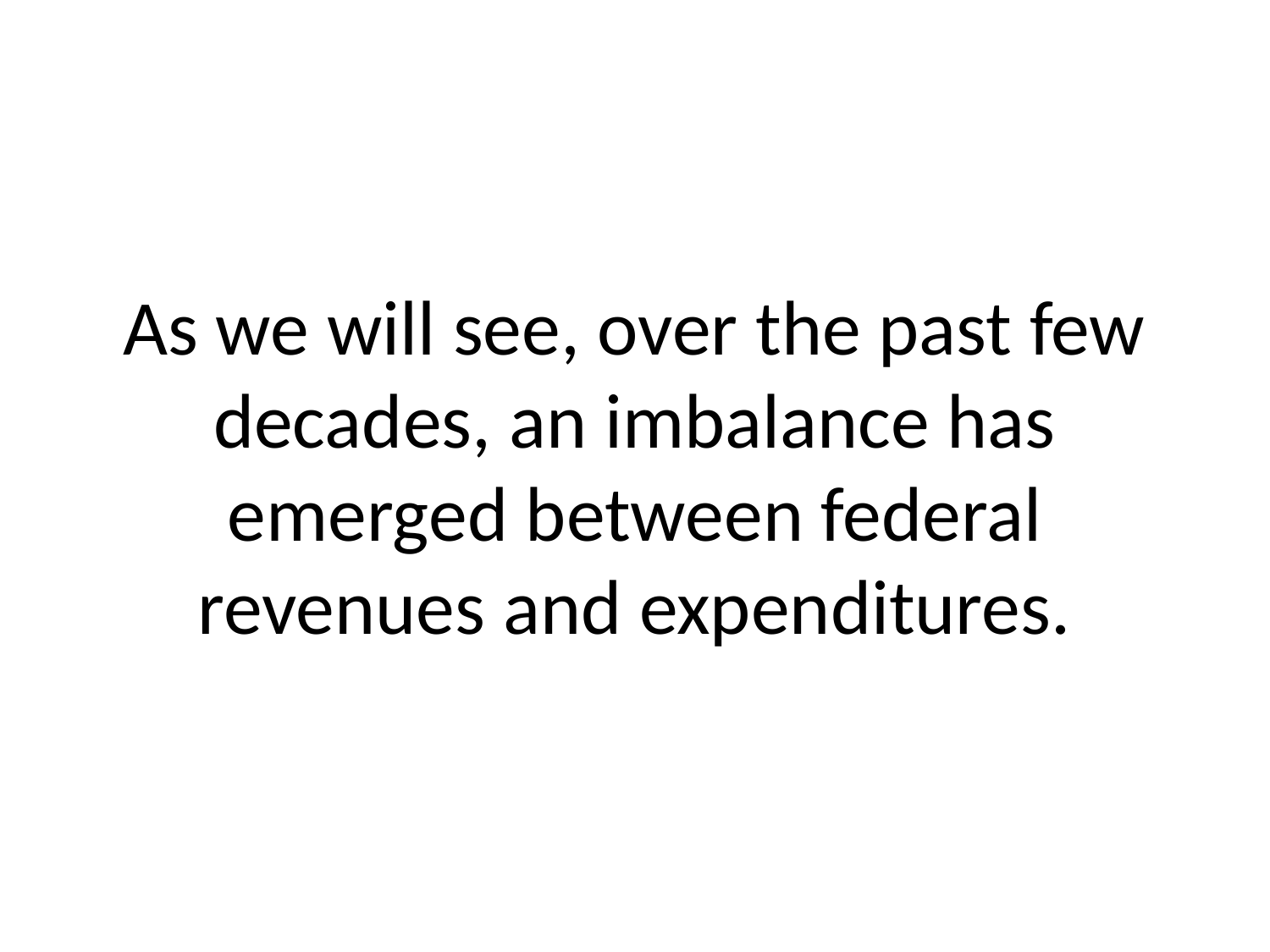

# As we will see, over the past few decades, an imbalance has emerged between federal revenues and expenditures.